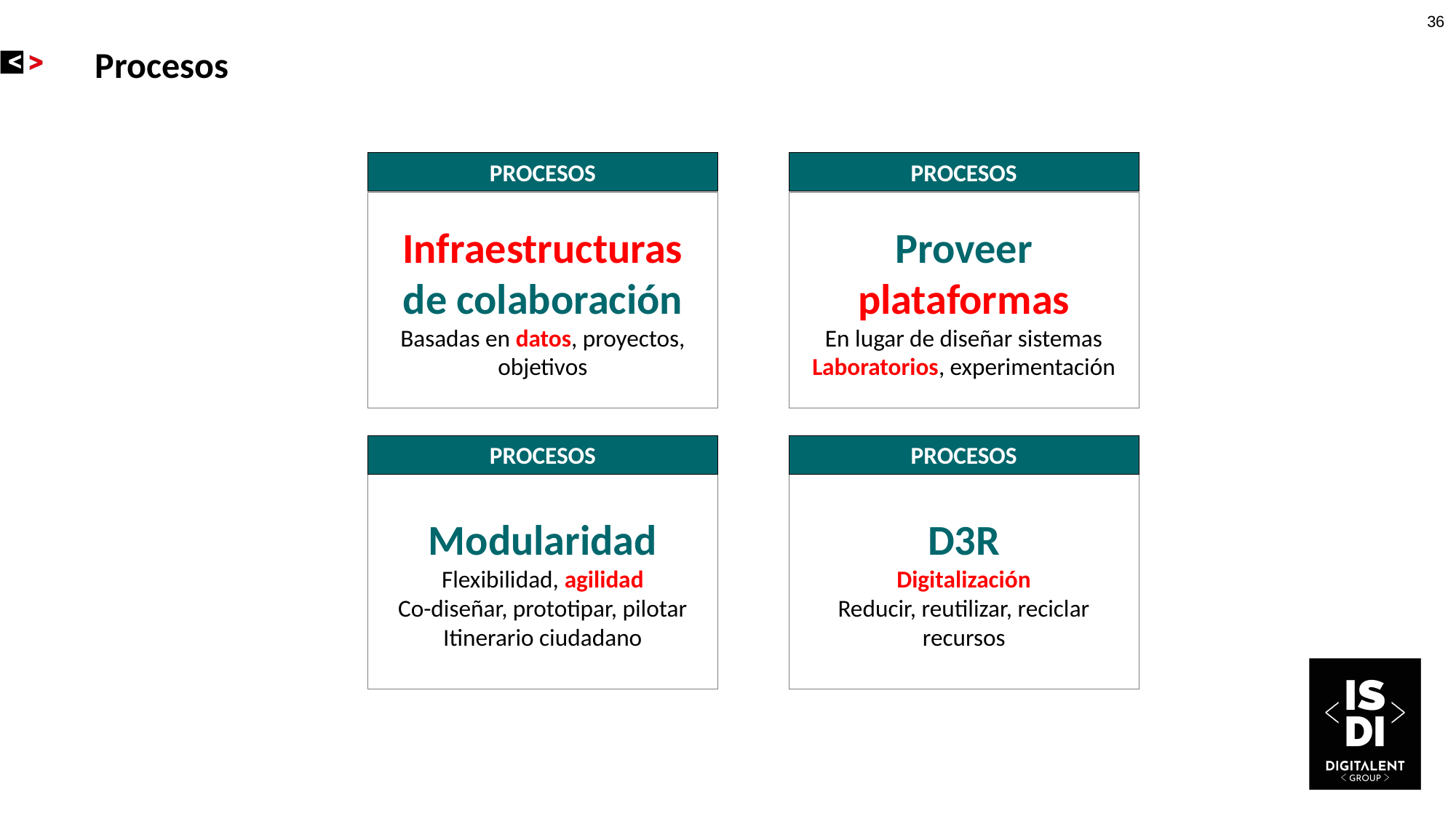

# Procesos
Procesos
Infraestructuras de colaboración
Basadas en datos, proyectos, objetivos
Procesos
Proveer plataformas
En lugar de diseñar sistemas
Laboratorios, experimentación
Procesos
Modularidad
Flexibilidad, agilidad
Co-diseñar, prototipar, pilotar
Itinerario ciudadano
Procesos
D3R
Digitalización
Reducir, reutilizar, reciclar recursos